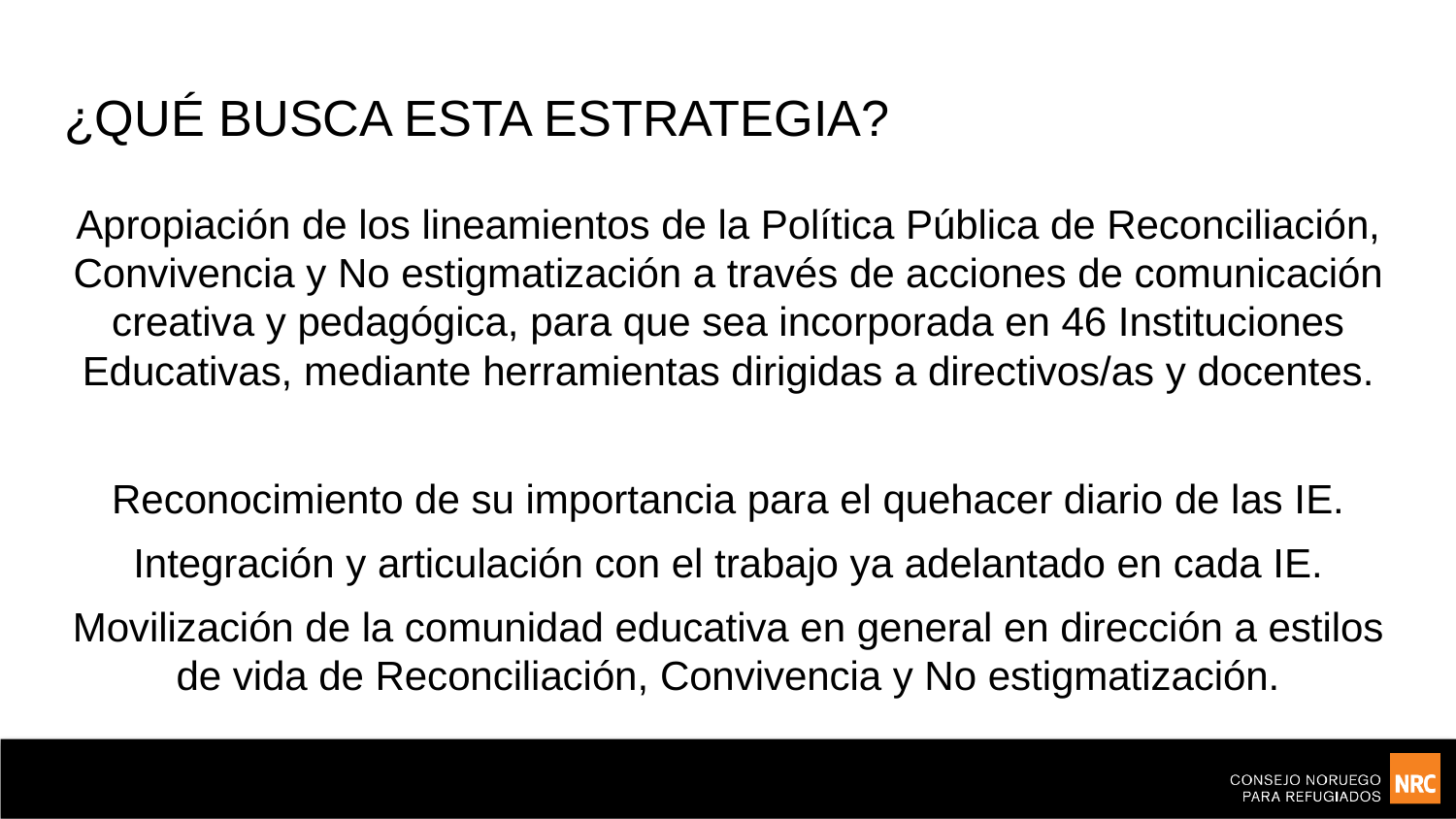

# ¿QUÉ BUSCA ESTA ESTRATEGIA?
Apropiación de los lineamientos de la Política Pública de Reconciliación, Convivencia y No estigmatización a través de acciones de comunicación creativa y pedagógica, para que sea incorporada en 46 Instituciones Educativas, mediante herramientas dirigidas a directivos/as y docentes.

Reconocimiento de su importancia para el quehacer diario de las IE.
Integración y articulación con el trabajo ya adelantado en cada IE.
Movilización de la comunidad educativa en general en dirección a estilos de vida de Reconciliación, Convivencia y No estigmatización.